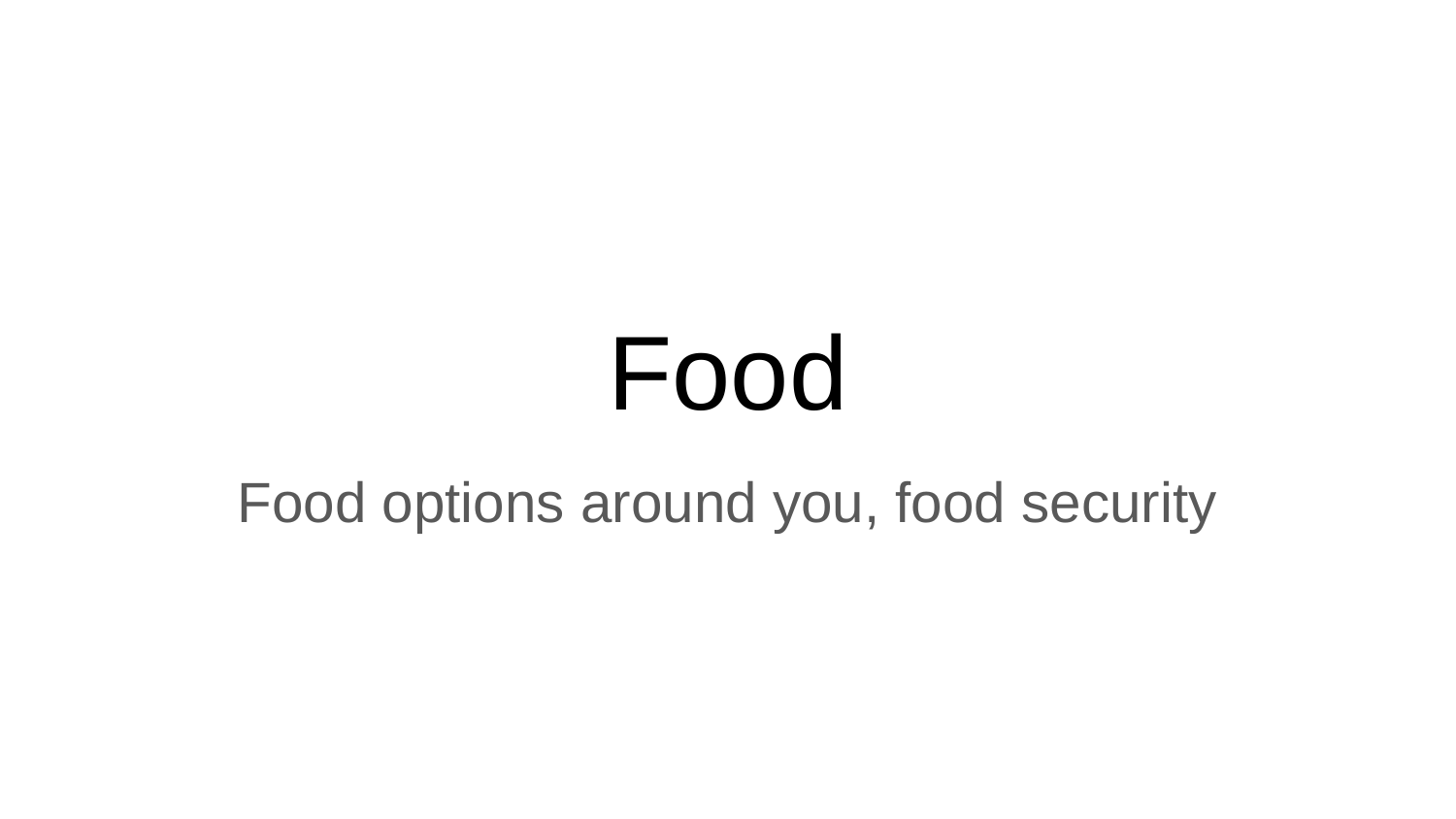

# Food
Food options around you, food security